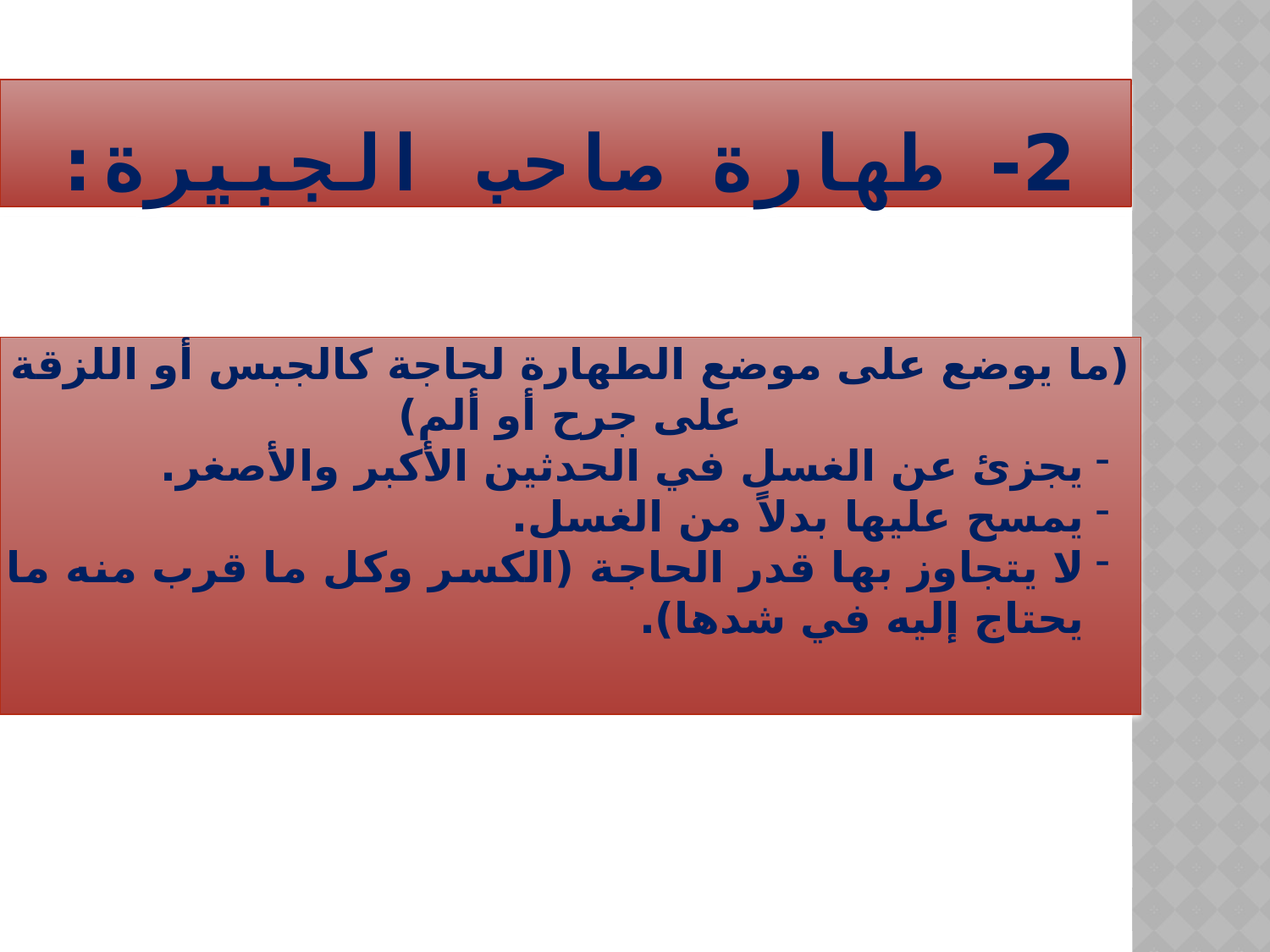

# 2- طهارة صاحب الجبيرة:
(ما يوضع على موضع الطهارة لحاجة كالجبس أو اللزقة على جرح أو ألم)
يجزئ عن الغسل في الحدثين الأكبر والأصغر.
يمسح عليها بدلاً من الغسل.
لا يتجاوز بها قدر الحاجة (الكسر وكل ما قرب منه ما يحتاج إليه في شدها).